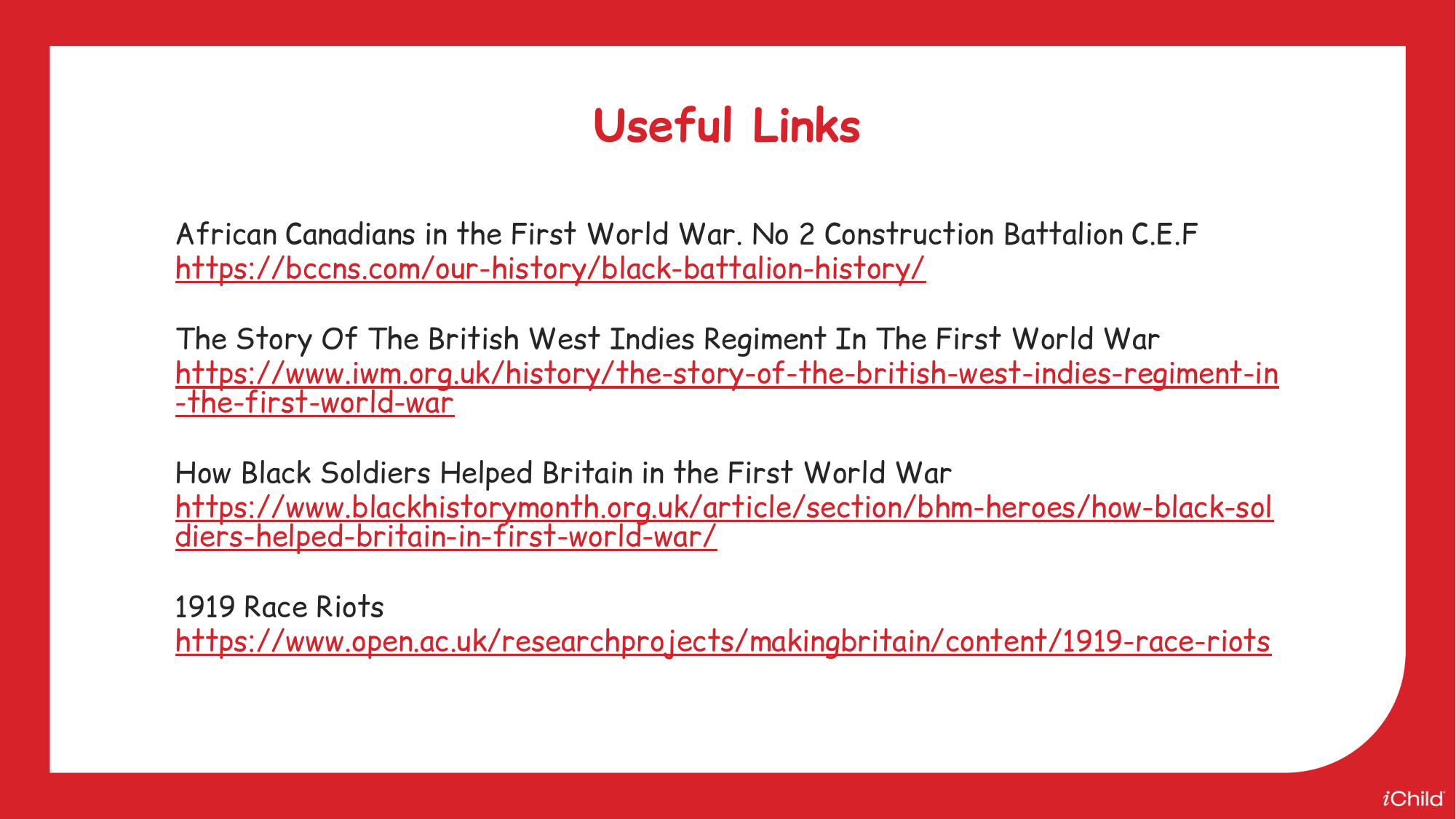

Useful Links
African Canadians in the First World War. No 2 Construction Battalion C.E.F
https://bccns.com/our-history/black-battalion-history/
The Story Of The British West Indies Regiment In The First World War
https://www.iwm.org.uk/history/the-story-of-the-british-west-indies-regiment-in-the-first-world-war
How Black Soldiers Helped Britain in the First World War
https://www.blackhistorymonth.org.uk/article/section/bhm-heroes/how-black-soldiers-helped-britain-in-first-world-war/
1919 Race Riots
https://www.open.ac.uk/researchprojects/makingbritain/content/1919-race-riots